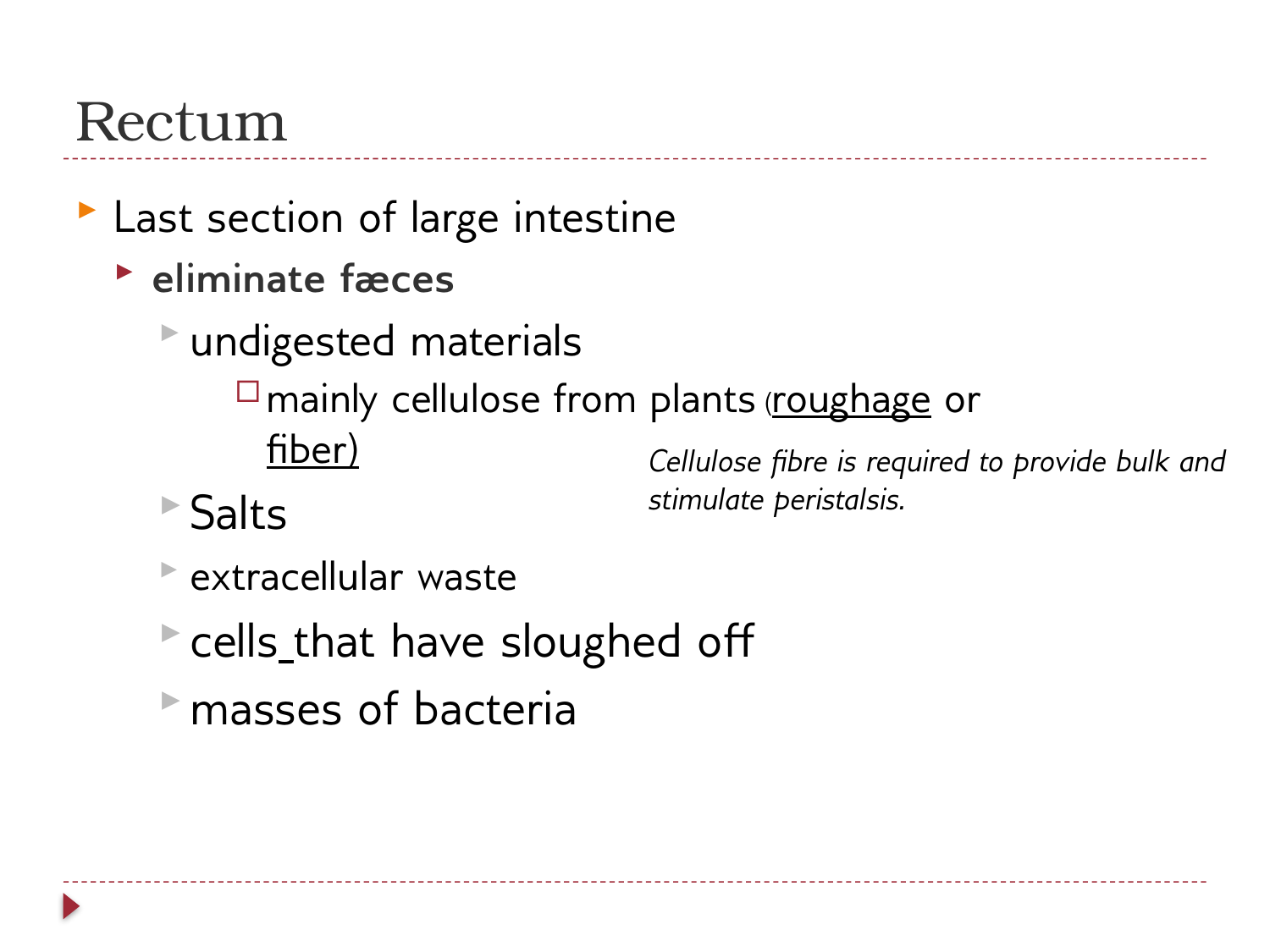

# Rectum
Last section of large intestine
eliminate faeces
undigested materials
mainly cellulose from plants (roughage or fiber)
Salts
extracellular waste
cells that have sloughed off
masses of bacteria
Cellulose fibre is required to provide bulk and stimulate peristalsis.